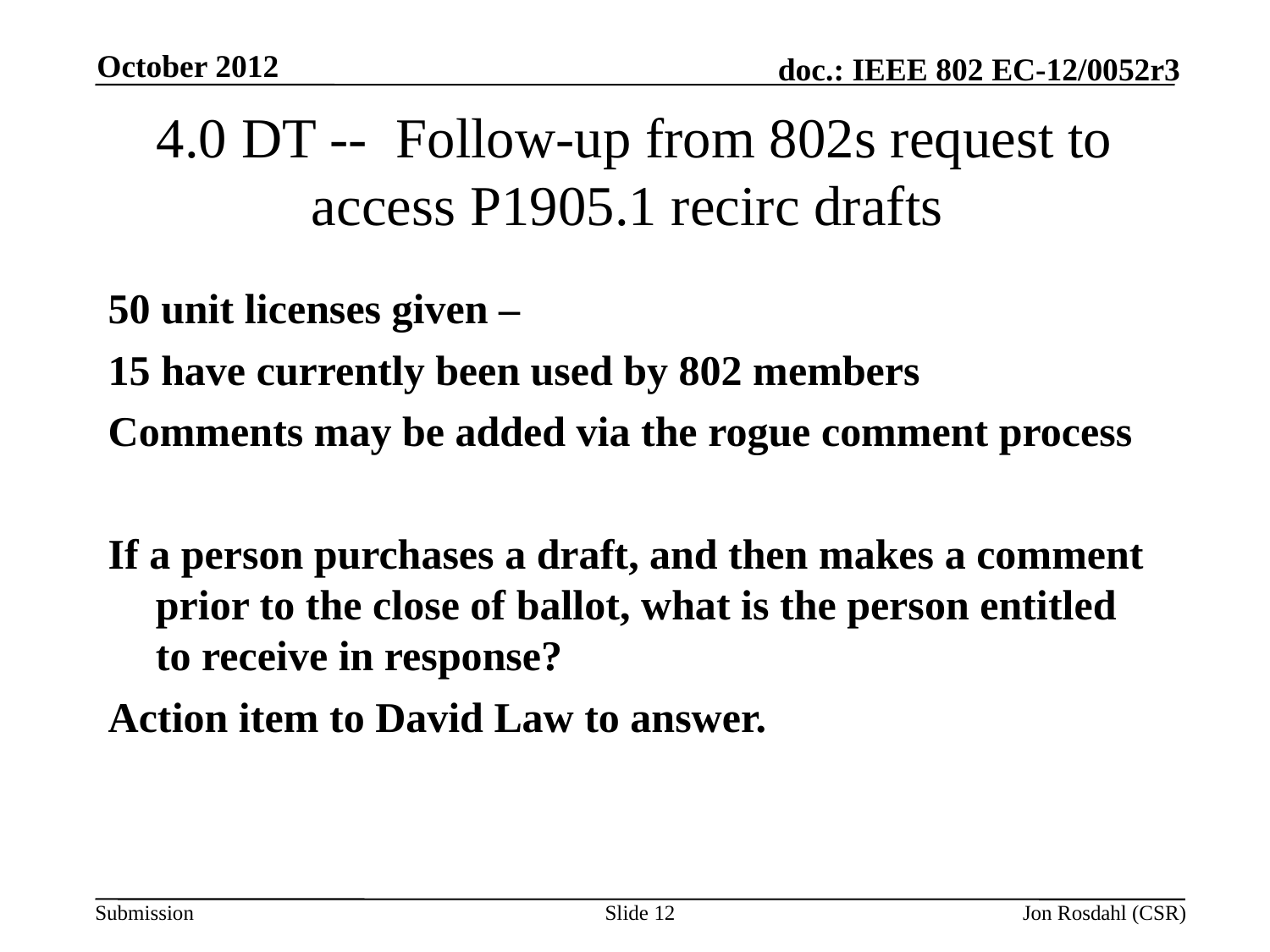

October 2012
# 4.0 DT --  Follow-up from 802s request to access P1905.1 recirc drafts
50 unit licenses given –
15 have currently been used by 802 members
Comments may be added via the rogue comment process

If a person purchases a draft, and then makes a comment prior to the close of ballot, what is the person entitled to receive in response?
Action item to David Law to answer.
Slide 12
Jon Rosdahl (CSR)